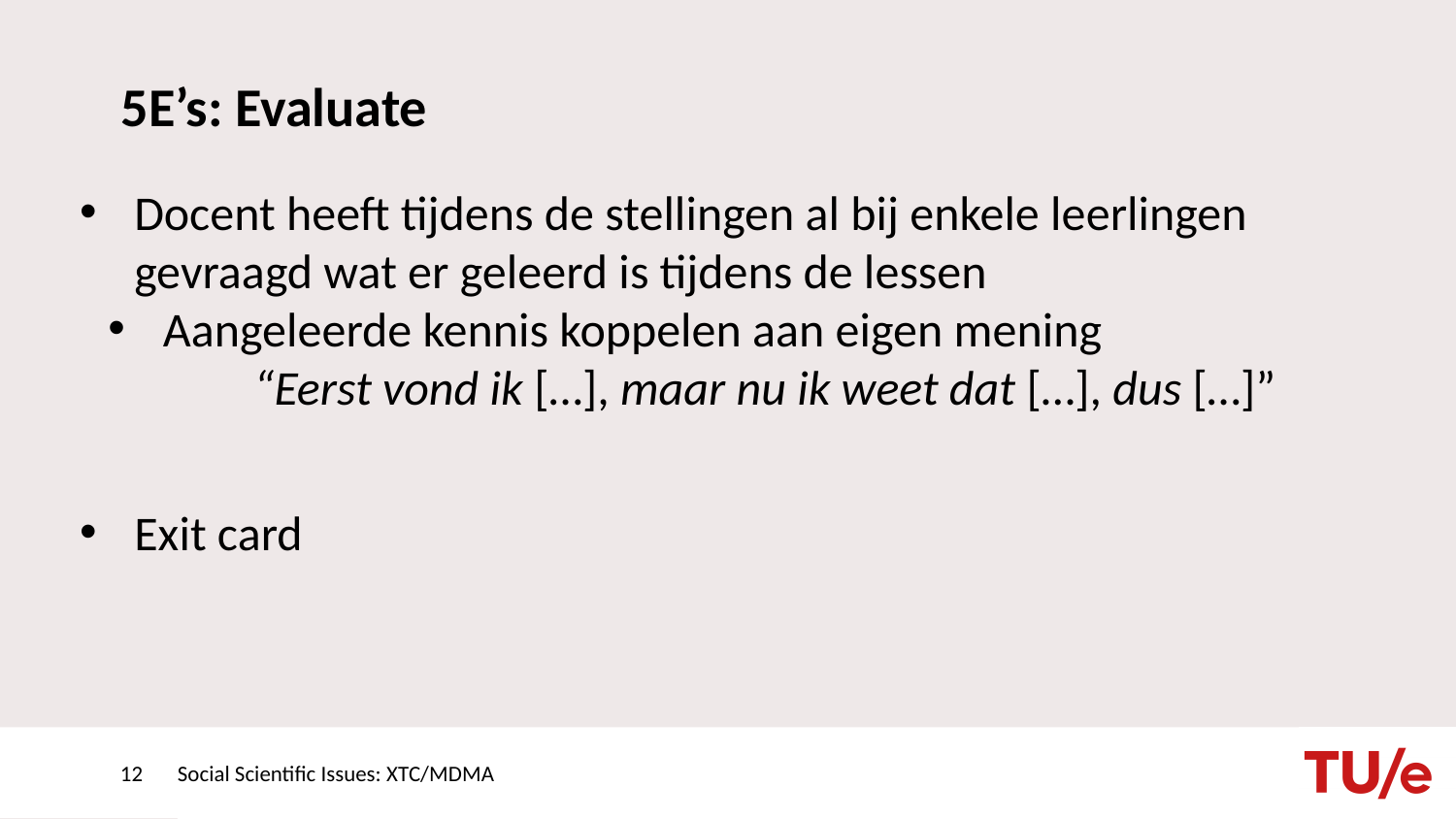

# 5E’s: Evaluate
Docent heeft tijdens de stellingen al bij enkele leerlingen gevraagd wat er geleerd is tijdens de lessen
Aangeleerde kennis koppelen aan eigen mening
	“Eerst vond ik […], maar nu ik weet dat […], dus […]”

Exit card

12
Social Scientific Issues: XTC/MDMA